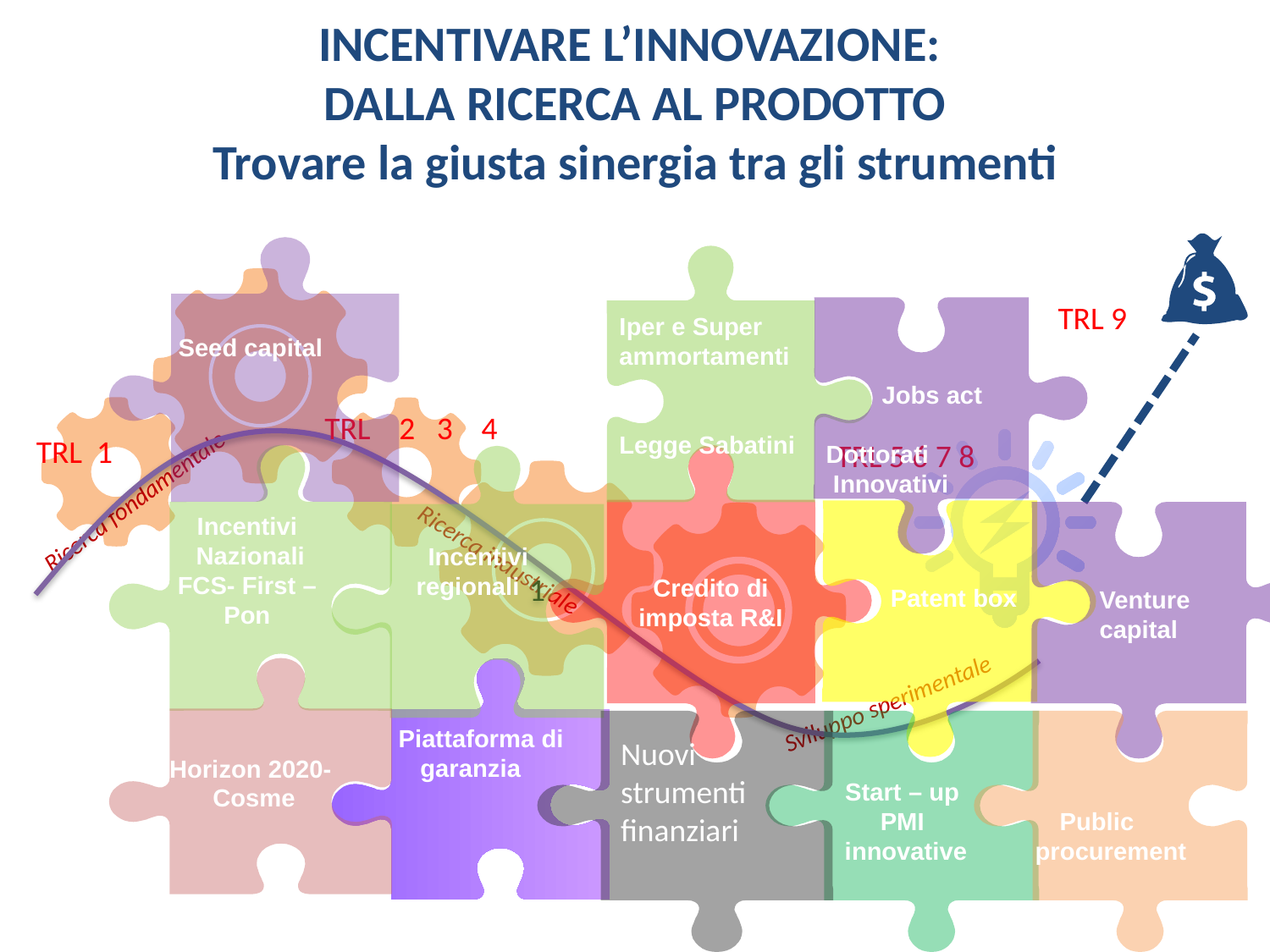

# INCENTIVARE L’INNOVAZIONE: DALLA RICERCA AL PRODOTTO Trovare la giusta sinergia tra gli strumenti

Seed capital

Iper e Super ammortamenti

Legge Sabatini

TRL 9

        Jobs act

Dottorati
 Innovativi

TRL    2   3    4
1
TRL  1
TRL 5 6 7 8

Incentivi
Nazionali
FCS- First –
Pon
Ricerca fondamentale
Credito di
 imposta R&I

    Incentivi
regionali

        Patent box

        Venture
        capital

Ricerca industriale

Horizon 2020-
 Cosme

    Piattaforma di
garanzia
Sviluppo sperimentale

Start – up
PMI
 innovative

Public     procurement
Nuovi
strumenti
finanziari